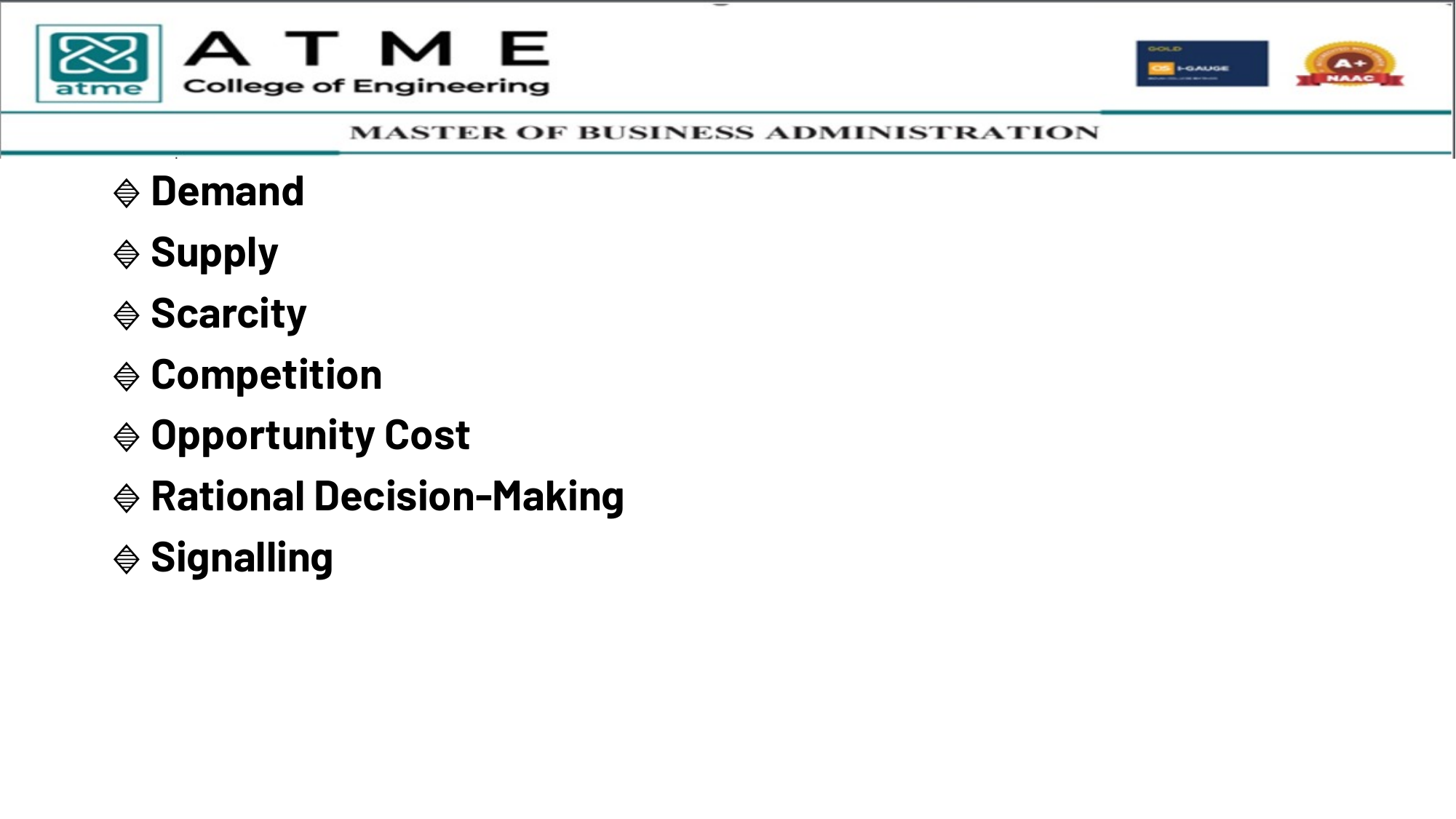

🔹 Demand
🔹 Supply
🔹 Scarcity
🔹 Competition
🔹 Opportunity Cost
🔹 Rational Decision-Making
🔹 Signalling